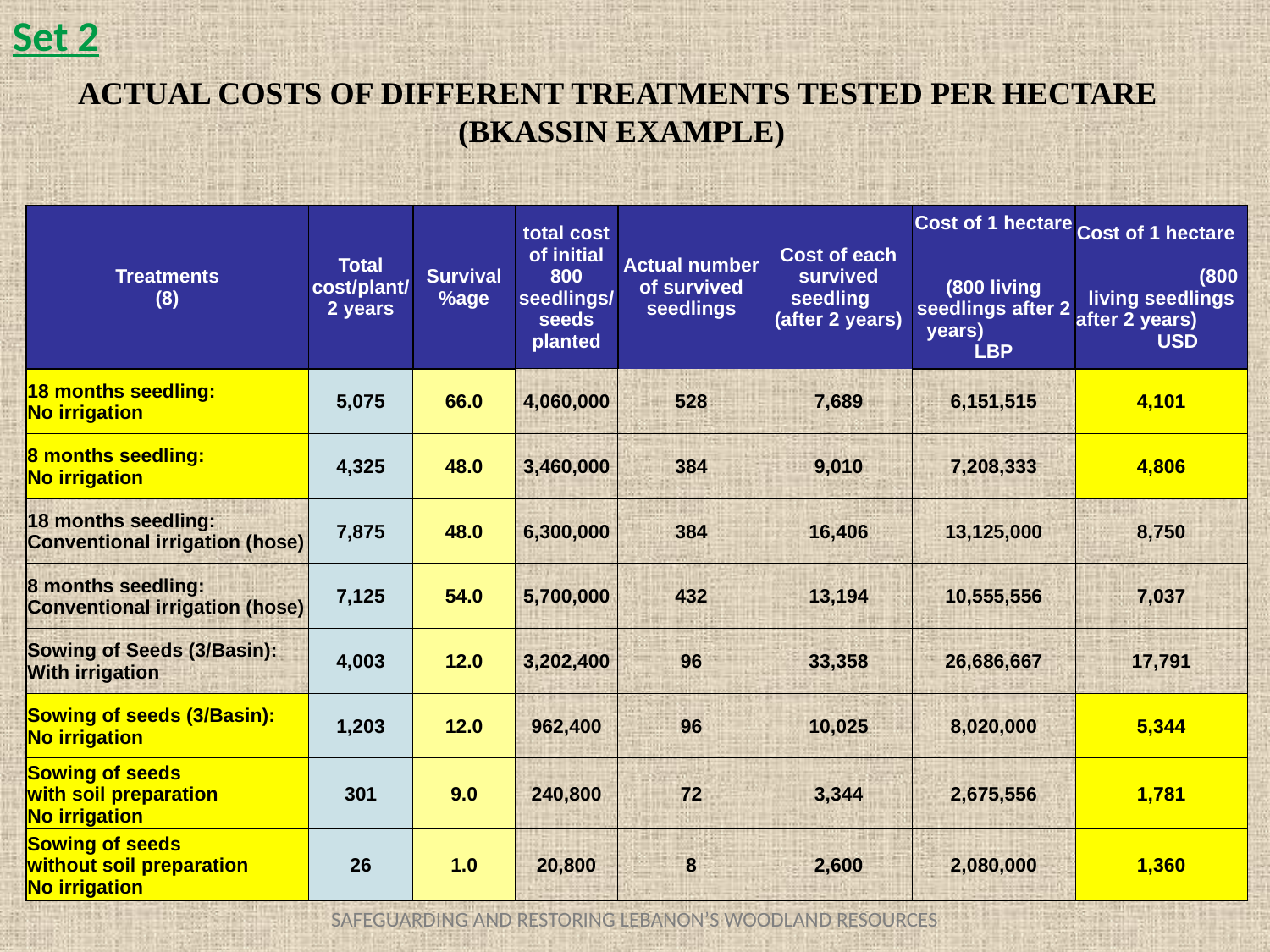

Set 2
ACTUAL COSTS OF DIFFERENT TREATMENTS TESTED PER HECTARE
(BKASSIN EXAMPLE)
| Treatments (8) | Total cost/plant/2 years | Survival %age | total cost of initial 800 seedlings/seeds planted | Actual number of survived seedlings | Cost of each survived seedling (after 2 years) | Cost of 1 hectare (800 living seedlings after 2 years) LBP | Cost of 1 hectare (800 living seedlings after 2 years) USD |
| --- | --- | --- | --- | --- | --- | --- | --- |
| 18 months seedling: No irrigation | 5,075 | 66.0 | 4,060,000 | 528 | 7,689 | 6,151,515 | 4,101 |
| 8 months seedling: No irrigation | 4,325 | 48.0 | 3,460,000 | 384 | 9,010 | 7,208,333 | 4,806 |
| 18 months seedling: Conventional irrigation (hose) | 7,875 | 48.0 | 6,300,000 | 384 | 16,406 | 13,125,000 | 8,750 |
| 8 months seedling: Conventional irrigation (hose) | 7,125 | 54.0 | 5,700,000 | 432 | 13,194 | 10,555,556 | 7,037 |
| Sowing of Seeds (3/Basin): With irrigation | 4,003 | 12.0 | 3,202,400 | 96 | 33,358 | 26,686,667 | 17,791 |
| Sowing of seeds (3/Basin): No irrigation | 1,203 | 12.0 | 962,400 | 96 | 10,025 | 8,020,000 | 5,344 |
| Sowing of seeds with soil preparation No irrigation | 301 | 9.0 | 240,800 | 72 | 3,344 | 2,675,556 | 1,781 |
| Sowing of seeds without soil preparation No irrigation | 26 | 1.0 | 20,800 | 8 | 2,600 | 2,080,000 | 1,360 |

SAFEGUARDING AND RESTORING LEBANON’S WOODLAND RESOURCES